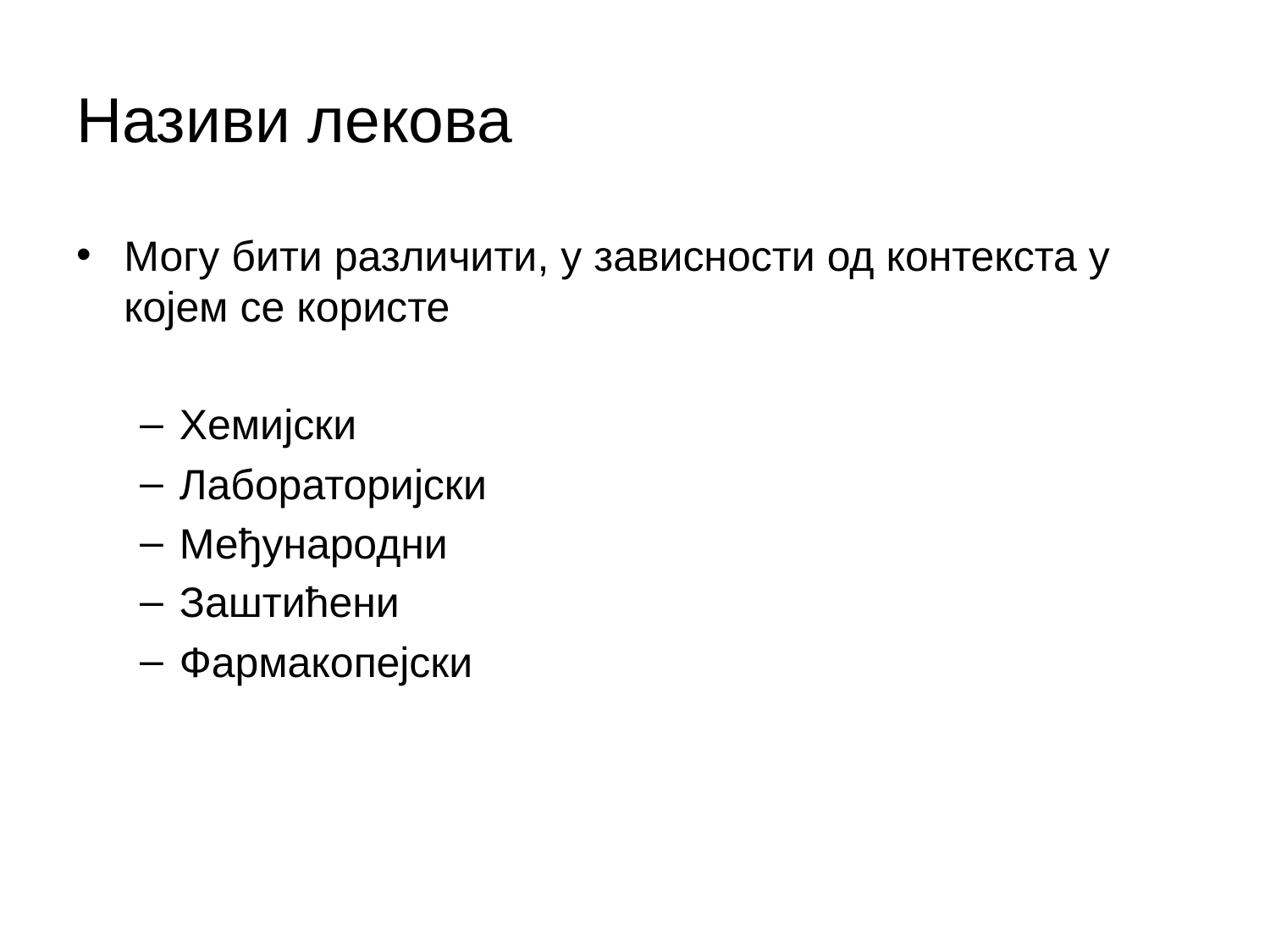

# Називи лекова
Могу бити различити, у зависности од контекста у којем се користе

Хемијски
Лабораторијски
Међународни
Заштићени
Фармакопејски